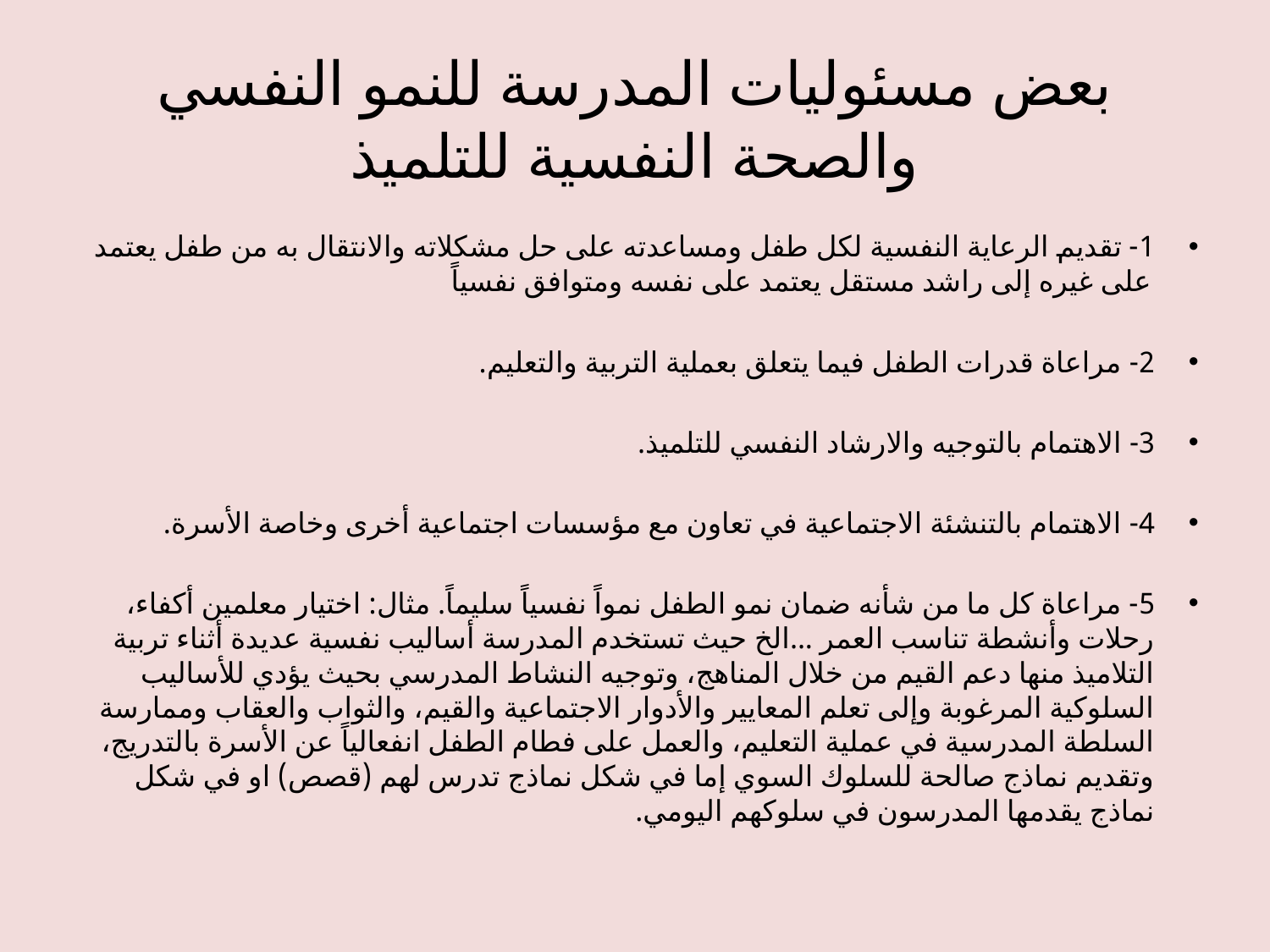

# بعض مسئوليات المدرسة للنمو النفسي والصحة النفسية للتلميذ
1- تقديم الرعاية النفسية لكل طفل ومساعدته على حل مشكلاته والانتقال به من طفل يعتمد على غيره إلى راشد مستقل يعتمد على نفسه ومتوافق نفسياً

2- مراعاة قدرات الطفل فيما يتعلق بعملية التربية والتعليم.

3- الاهتمام بالتوجيه والارشاد النفسي للتلميذ.

4- الاهتمام بالتنشئة الاجتماعية في تعاون مع مؤسسات اجتماعية أخرى وخاصة الأسرة.

5- مراعاة كل ما من شأنه ضمان نمو الطفل نمواً نفسياً سليماً. مثال: اختيار معلمين أكفاء، رحلات وأنشطة تناسب العمر ...الخ حيث تستخدم المدرسة أساليب نفسية عديدة أثناء تربية التلاميذ منها دعم القيم من خلال المناهج، وتوجيه النشاط المدرسي بحيث يؤدي للأساليب السلوكية المرغوبة وإلى تعلم المعايير والأدوار الاجتماعية والقيم، والثواب والعقاب وممارسة السلطة المدرسية في عملية التعليم، والعمل على فطام الطفل انفعالياً عن الأسرة بالتدريج، وتقديم نماذج صالحة للسلوك السوي إما في شكل نماذج تدرس لهم (قصص) او في شكل نماذج يقدمها المدرسون في سلوكهم اليومي.